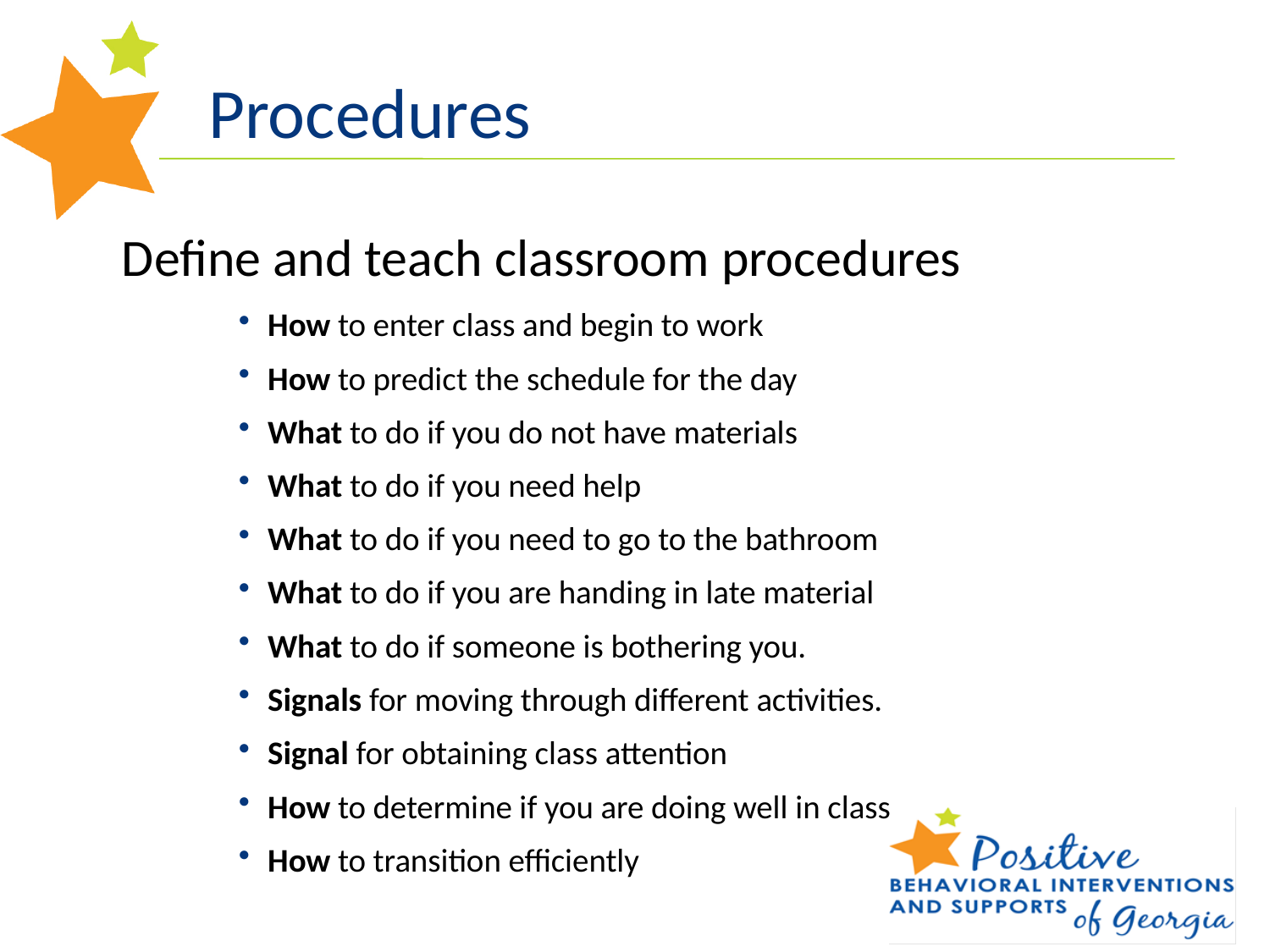

Procedures
Define and teach classroom procedures
How to enter class and begin to work
How to predict the schedule for the day
What to do if you do not have materials
What to do if you need help
What to do if you need to go to the bathroom
What to do if you are handing in late material
What to do if someone is bothering you.
Signals for moving through different activities.
Signal for obtaining class attention
How to determine if you are doing well in class
How to transition efficiently